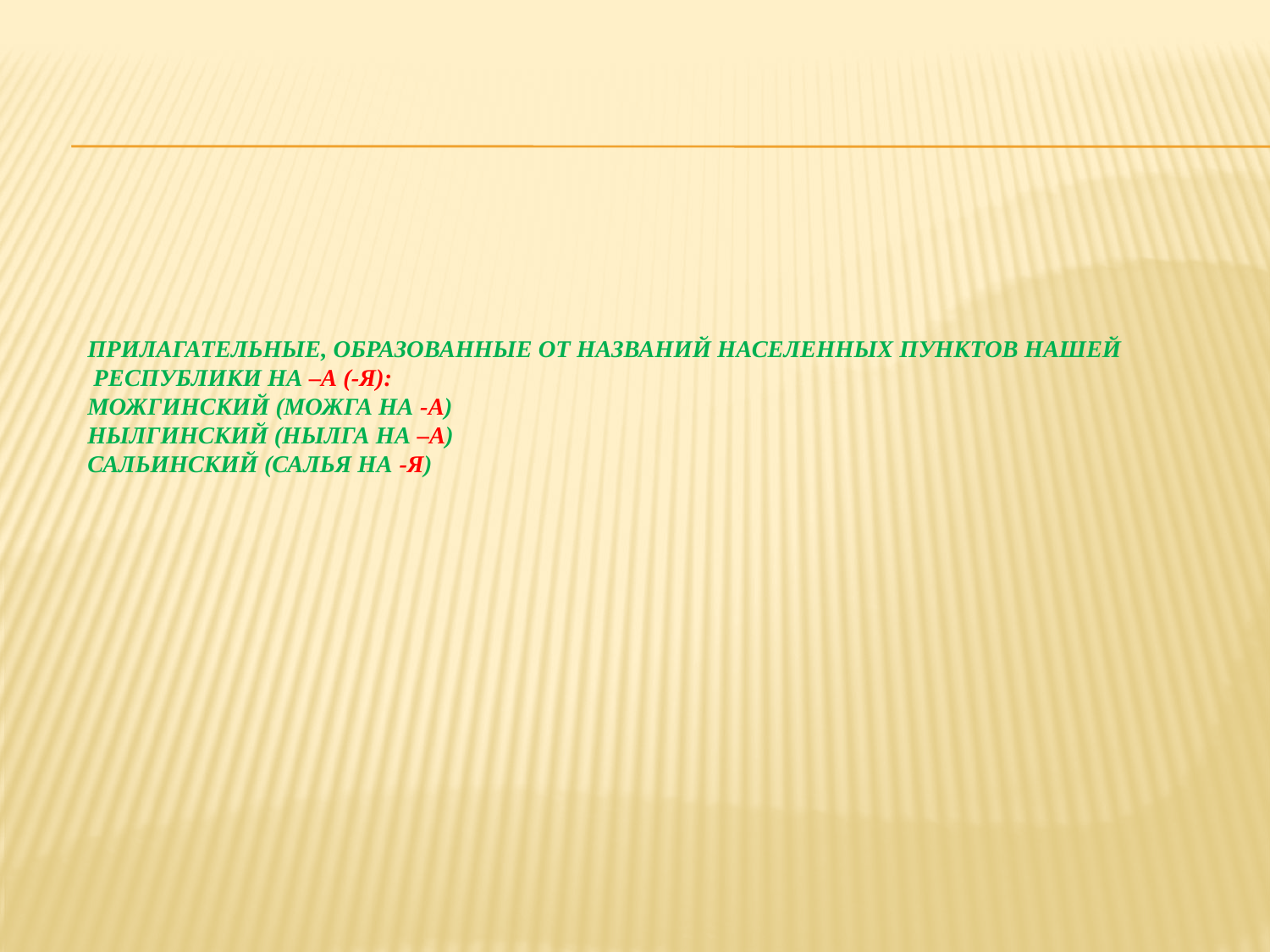

# Прилагательные, образованные от названий населенных пунктов нашей республики на –а (-я): Можгинский (Можга на -а) Нылгинский (Нылга на –а) сальинский (салья на -я)